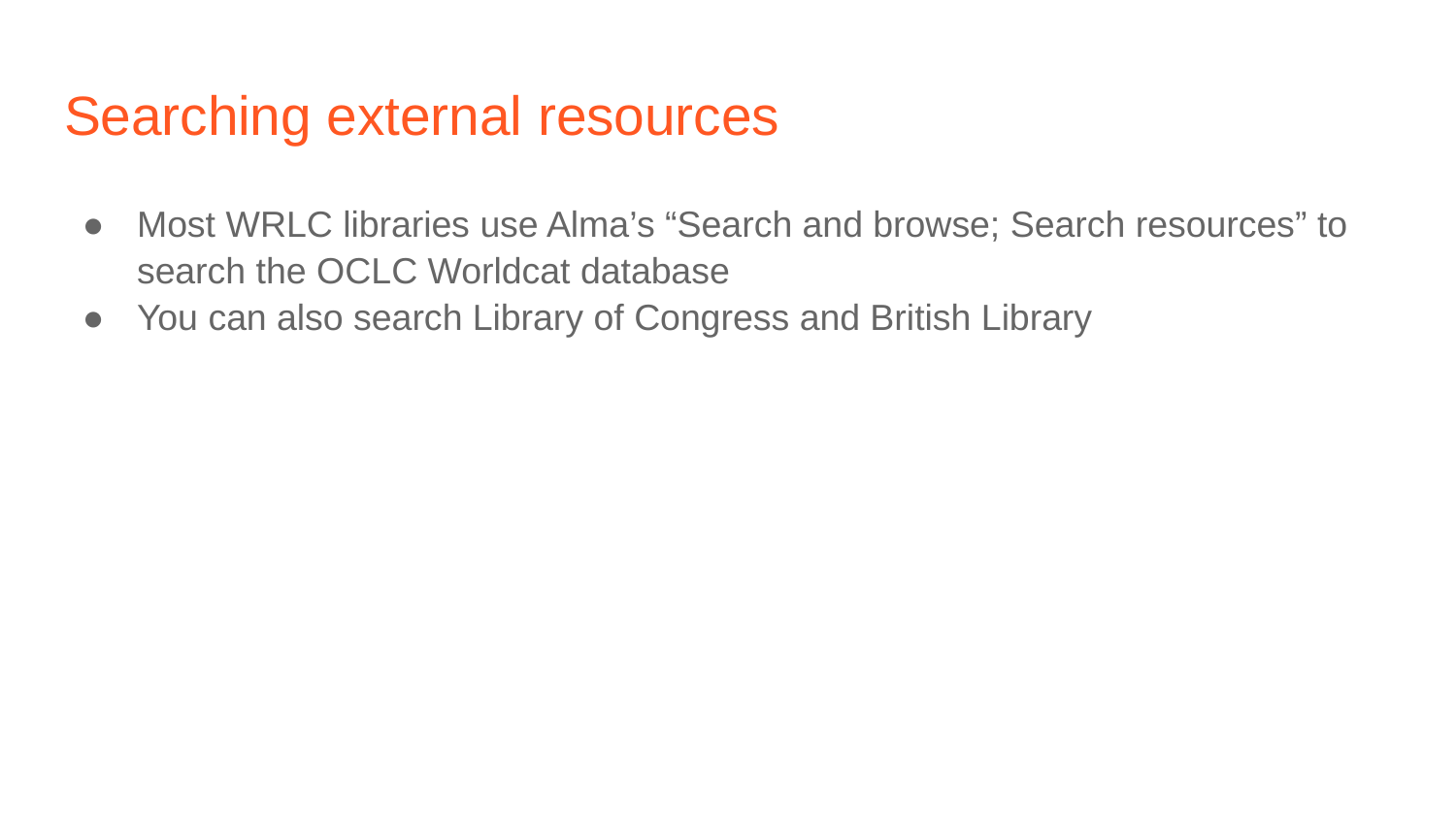

# Searching external resources
Most WRLC libraries use Alma’s “Search and browse; Search resources” to search the OCLC Worldcat database
You can also search Library of Congress and British Library